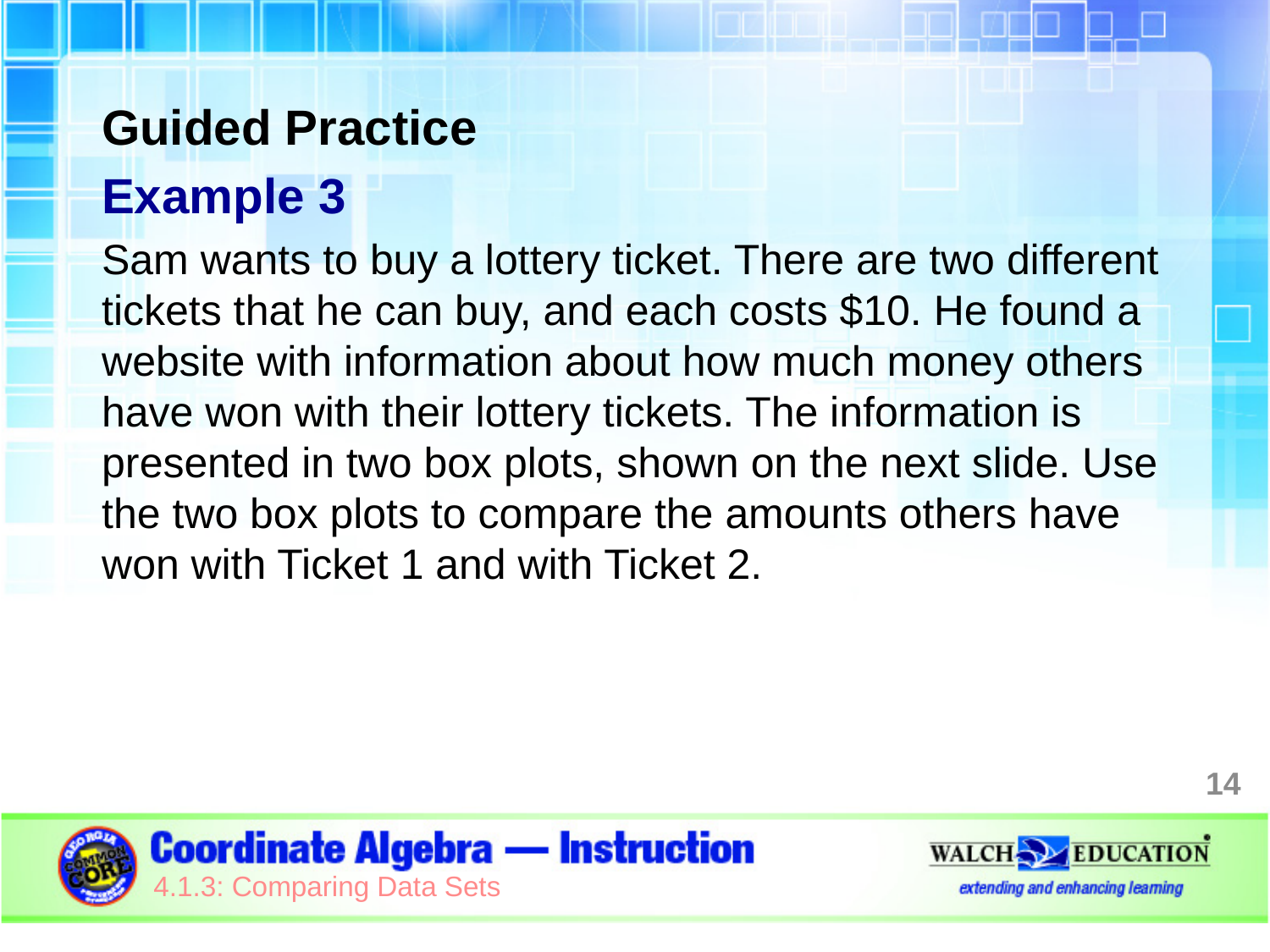

Guided Practice
Example 3
Sam wants to buy a lottery ticket. There are two different tickets that he can buy, and each costs $10. He found a website with information about how much money others have won with their lottery tickets. The information is presented in two box plots, shown on the next slide. Use the two box plots to compare the amounts others have won with Ticket 1 and with Ticket 2.
14
4.1.3: Comparing Data Sets